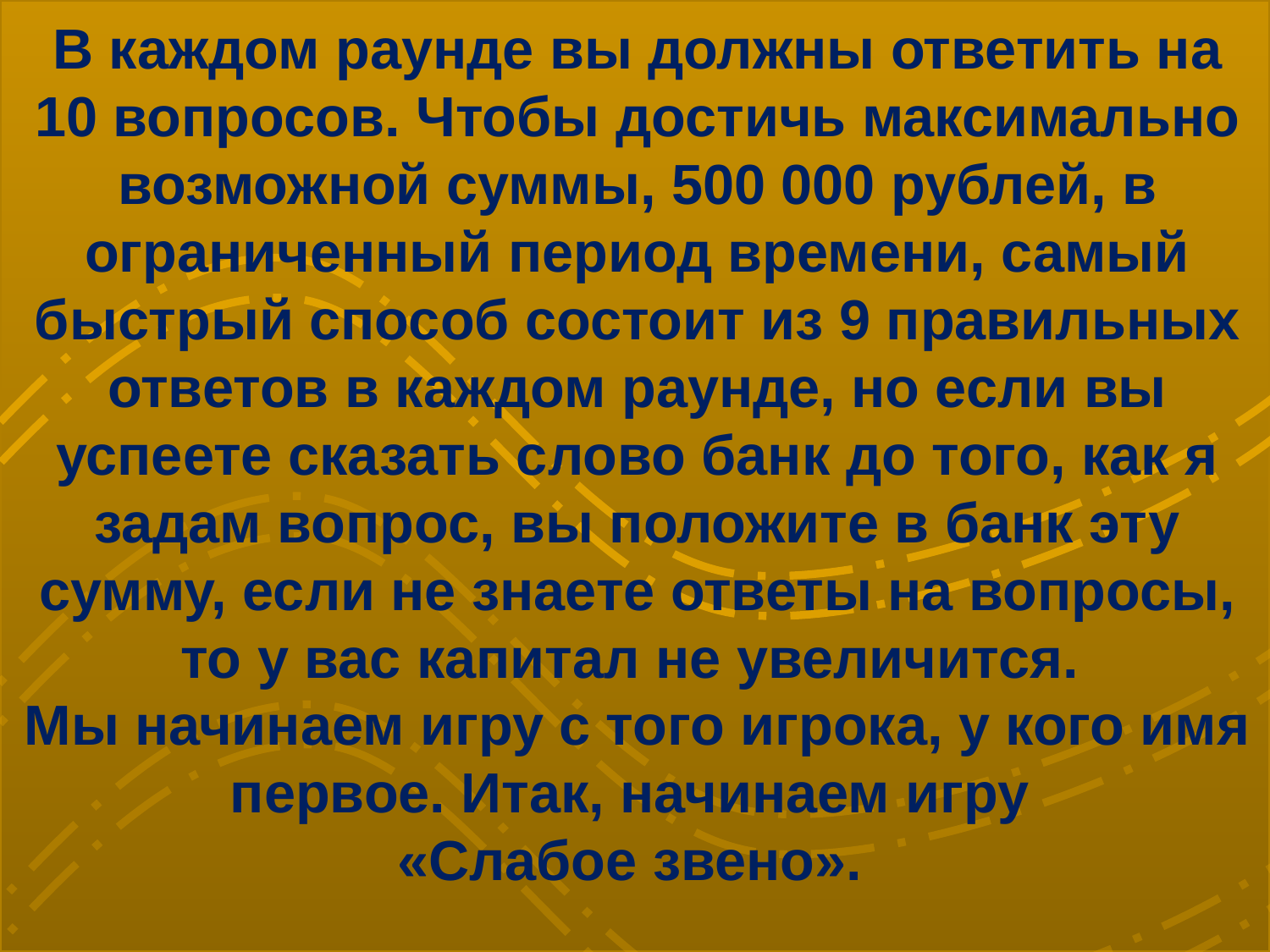

В каждом раунде вы должны ответить на 10 вопросов. Чтобы достичь максимально возможной суммы, 500 000 рублей, в ограниченный период времени, самый быстрый способ состоит из 9 правильных ответов в каждом раунде, но если вы успеете сказать слово банк до того, как я задам вопрос, вы положите в банк эту сумму, если не знаете ответы на вопросы, то у вас капитал не увеличится.
Мы начинаем игру с того игрока, у кого имя первое. Итак, начинаем игру
«Слабое звено».